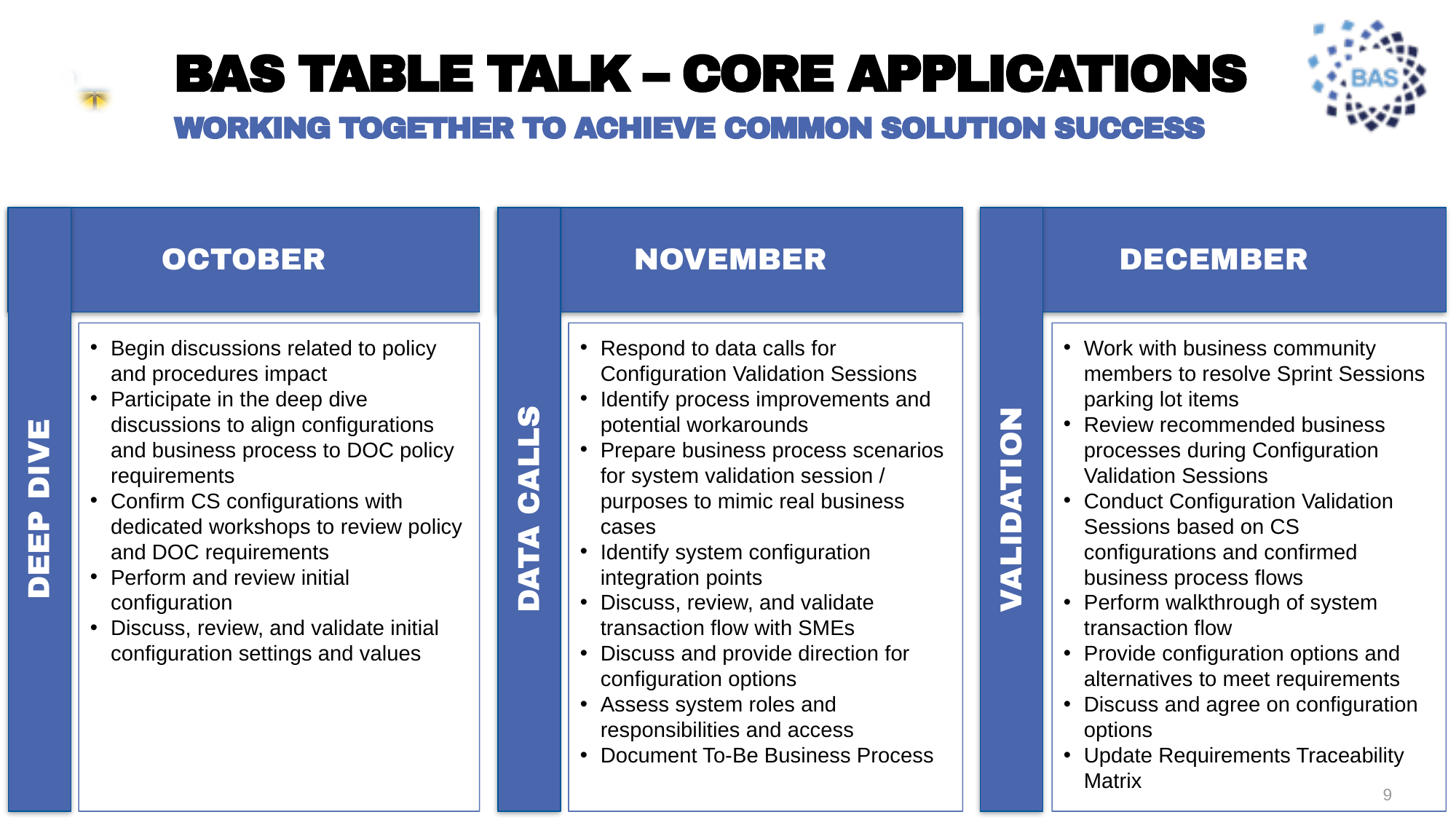

# BAS Table Talk – Core APPLICATIONS
Working together to ACHIEVE Common solution success
October
November
December
Begin discussions related to policy and procedures impact
Participate in the deep dive discussions to align configurations and business process to DOC policy requirements
Confirm CS configurations with dedicated workshops to review policy and DOC requirements
Perform and review initial configuration
Discuss, review, and validate initial configuration settings and values

Respond to data calls for Configuration Validation Sessions
Identify process improvements and potential workarounds
Prepare business process scenarios for system validation session / purposes to mimic real business cases
Identify system configuration integration points
Discuss, review, and validate transaction flow with SMEs
Discuss and provide direction for configuration options
Assess system roles and responsibilities and access
Document To-Be Business Process

Work with business community members to resolve Sprint Sessions parking lot items
Review recommended business processes during Configuration Validation Sessions
Conduct Configuration Validation Sessions based on CS configurations and confirmed business process flows
Perform walkthrough of system transaction flow
Provide configuration options and alternatives to meet requirements
Discuss and agree on configuration options
Update Requirements Traceability Matrix

validation
Deep dive
Data calls